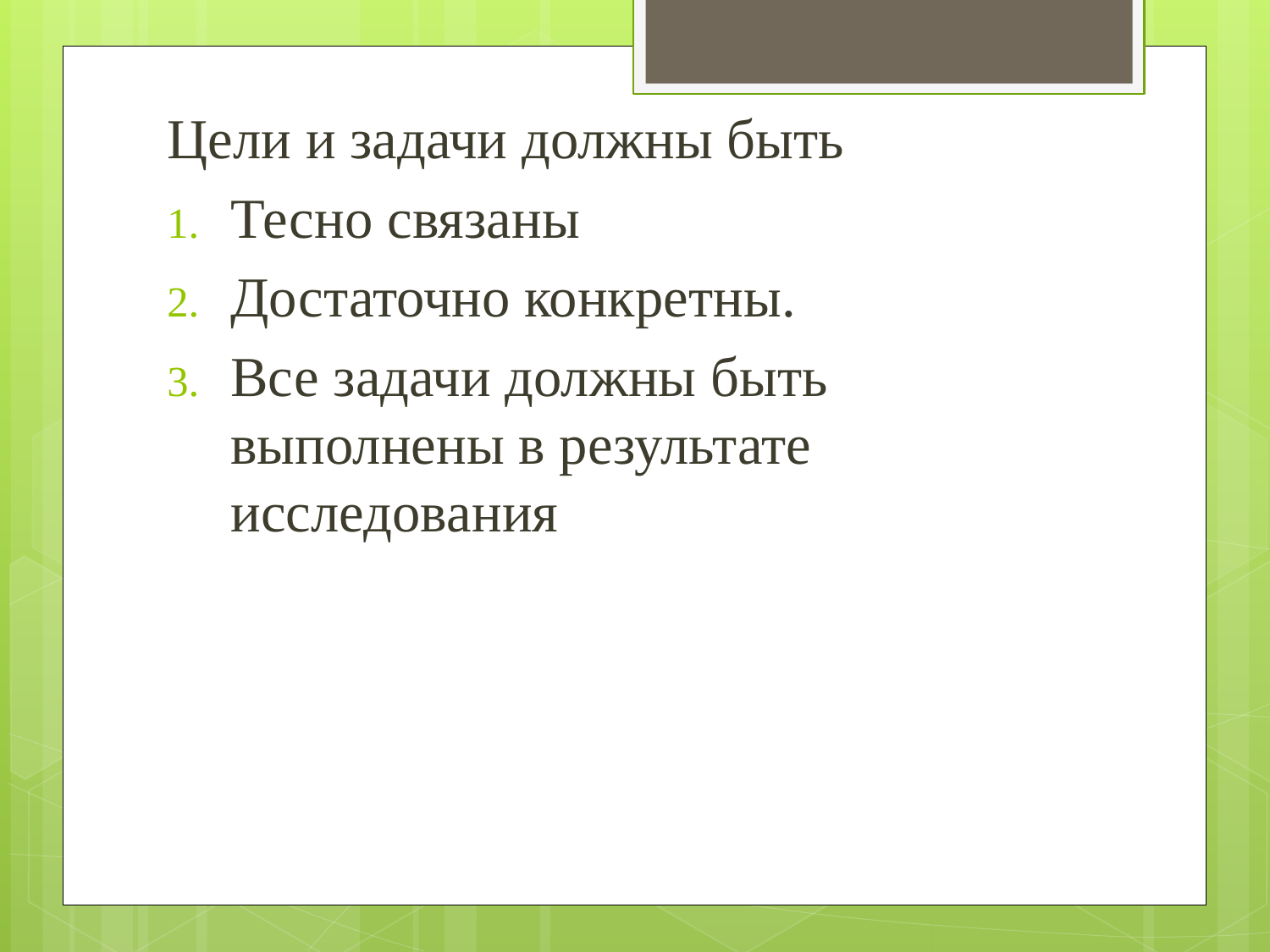

Цели и задачи должны быть
Тесно связаны
Достаточно конкретны.
Все задачи должны быть выполнены в результате исследования